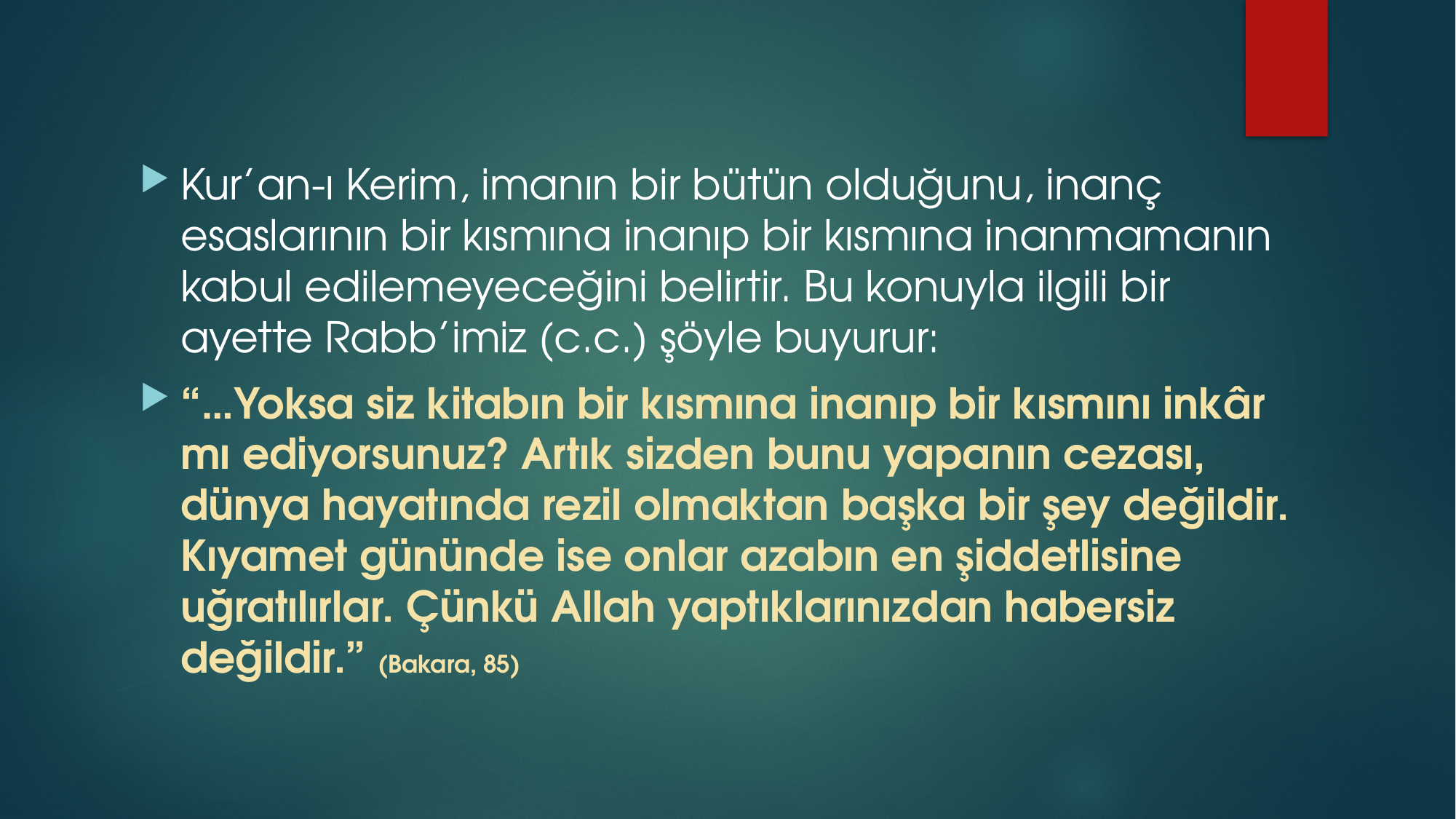

Kur’an-ı Kerim, imanın bir bütün olduğunu, inanç esaslarının bir kısmına inanıp bir kısmına inanmamanın kabul edilemeyeceğini belirtir. Bu konuyla ilgili bir ayette Rabb’imiz (c.c.) şöyle buyurur:
“…Yoksa siz kitabın bir kısmına inanıp bir kısmını inkâr mı ediyorsunuz? Artık sizden bunu yapanın cezası, dünya hayatında rezil olmaktan başka bir şey değildir. Kıyamet gününde ise onlar azabın en şiddetlisine uğratılırlar. Çünkü Allah yaptıklarınızdan habersiz değildir.” (Bakara, 85)